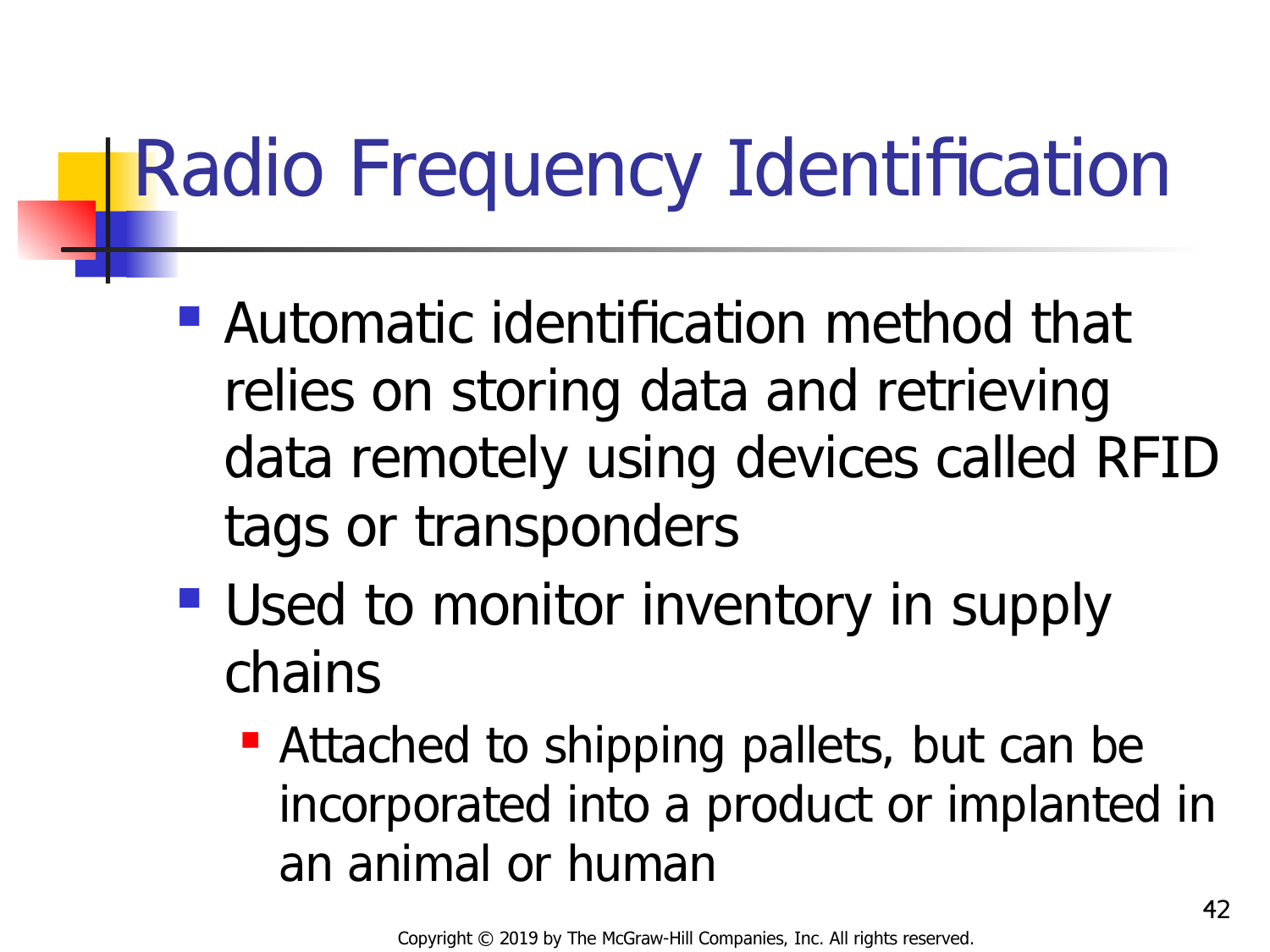

# Radio Frequency Identification
Automatic identification method that relies on storing data and retrieving data remotely using devices called RFID tags or transponders
Used to monitor inventory in supply chains
Attached to shipping pallets, but can be incorporated into a product or implanted in an animal or human
42
Copyright © 2019 by The McGraw-Hill Companies, Inc. All rights reserved.